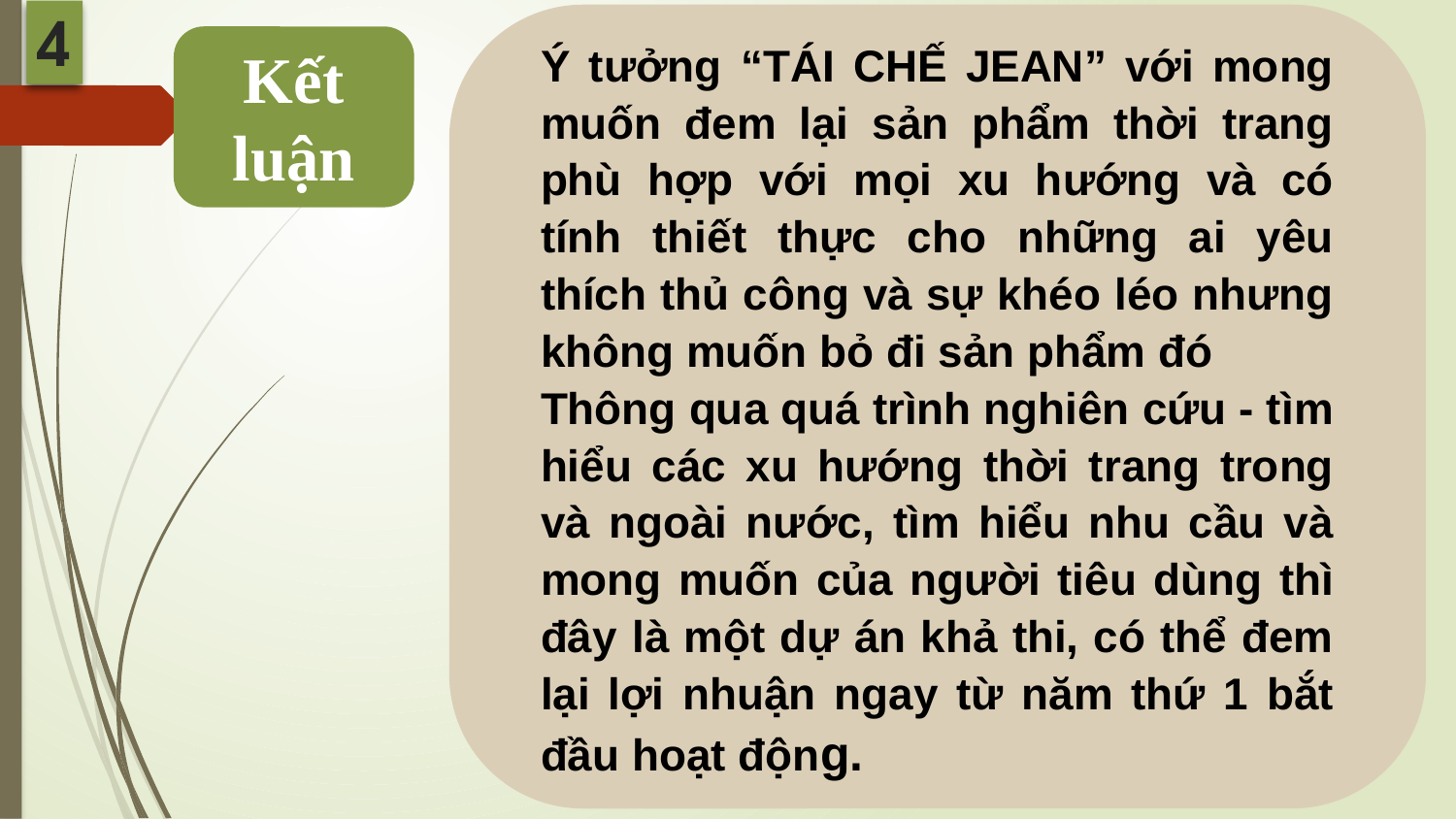

4

Ý tưởng “TÁI CHẾ JEAN” với mong muốn đem lại sản phẩm thời trang phù hợp với mọi xu hướng và có tính thiết thực cho những ai yêu thích thủ công và sự khéo léo nhưng không muốn bỏ đi sản phẩm đó
Thông qua quá trình nghiên cứu - tìm hiểu các xu hướng thời trang trong và ngoài nước, tìm hiểu nhu cầu và mong muốn của người tiêu dùng thì đây là một dự án khả thi, có thể đem lại lợi nhuận ngay từ năm thứ 1 bắt đầu hoạt động.

Kết luận